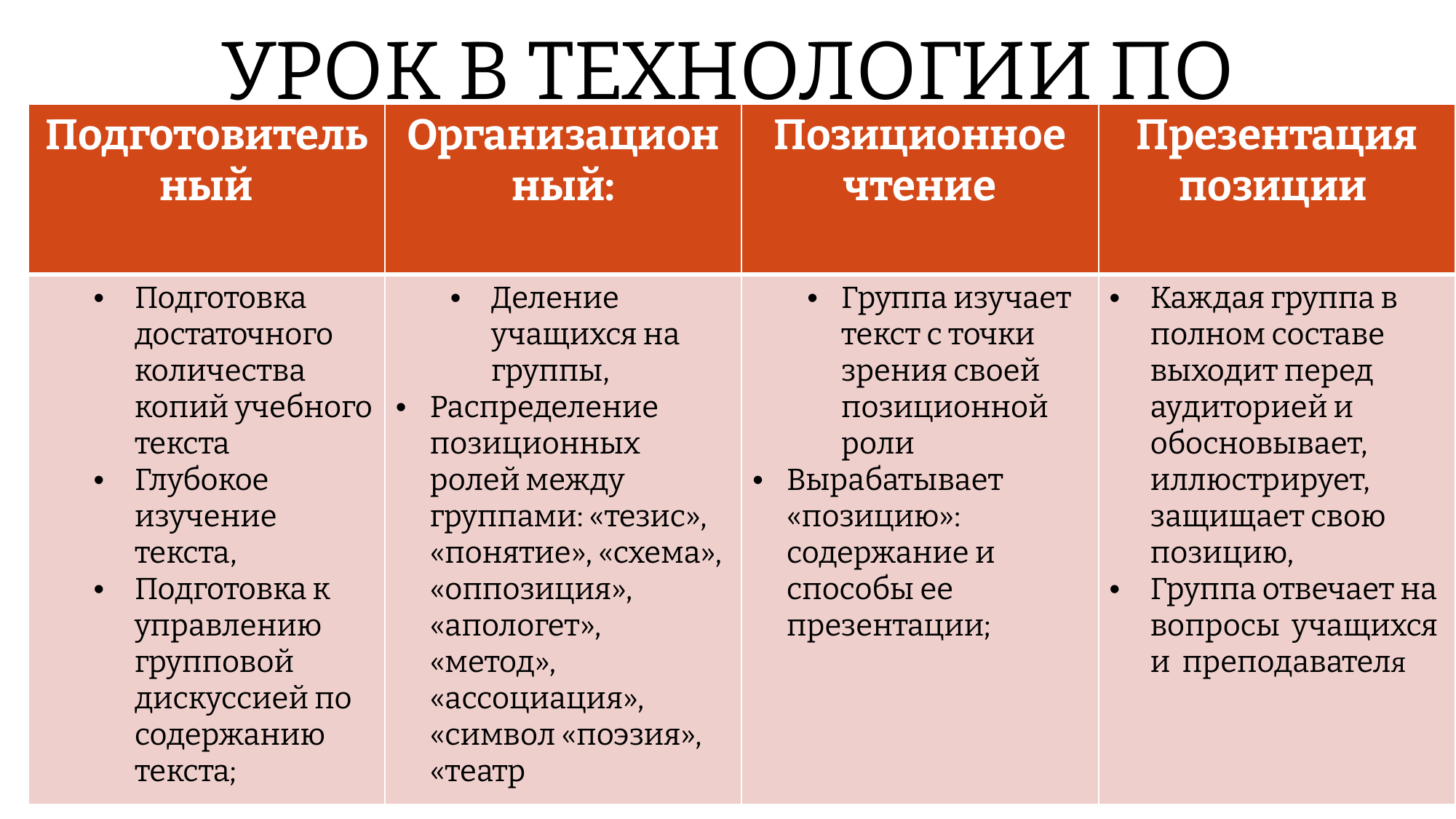

# Урок в технологии ПО
| Подготовительный | Организационный: | Позиционное чтение | Презентация позиции |
| --- | --- | --- | --- |
| Подготовка достаточного количества копий учебного текста Глубокое изучение текста, Подготовка к управлению групповой дискуссией по содержанию текста; | Деление учащихся на группы, Распределение позиционных ролей между группами: «тезис», «понятие», «схема», «оппозиция», «апологет», «метод», «ассоциация», «символ «поэзия», «театр | Группа изучает текст с точки зрения своей позиционной роли Вырабатывает «позицию»: содержание и способы ее презентации; | Каждая группа в полном составе выходит перед аудиторией и обосновывает, иллюстрирует, защищает свою позицию, Группа отвечает на вопросы учащихся и преподавателя |